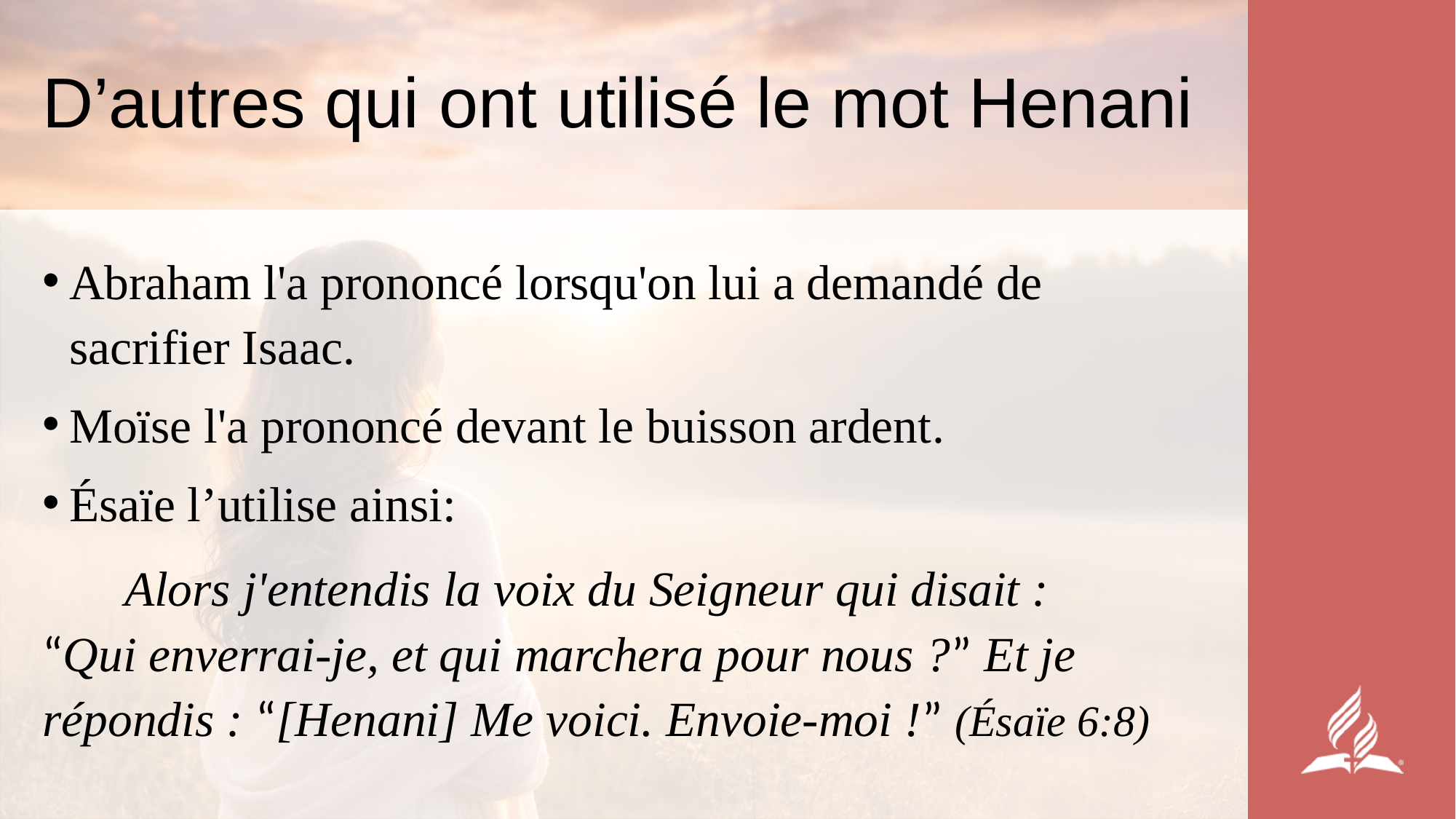

# D’autres qui ont utilisé le mot Henani
Abraham l'a prononcé lorsqu'on lui a demandé de sacrifier Isaac.
Moïse l'a prononcé devant le buisson ardent.
Ésaïe l’utilise ainsi:
      Alors j'entendis la voix du Seigneur qui disait :
“Qui enverrai-je, et qui marchera pour nous ?” Et je répondis : “[Henani] Me voici. Envoie-moi !” (Ésaïe 6:8)